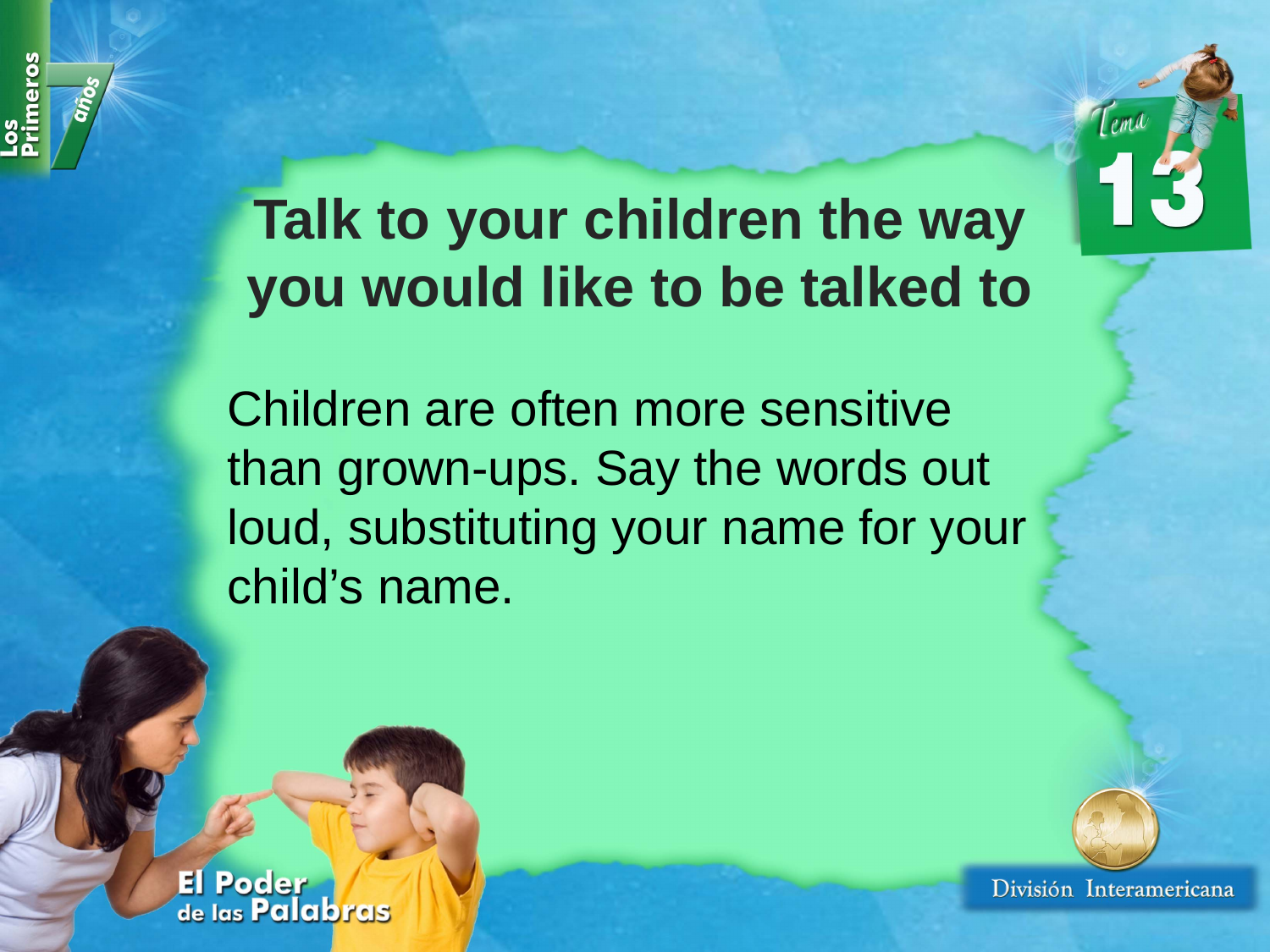

Talk to your children the way you would like to be talked to

Children are often more sensitive than grown-ups. Say the words out loud, substituting your name for your child’s name.